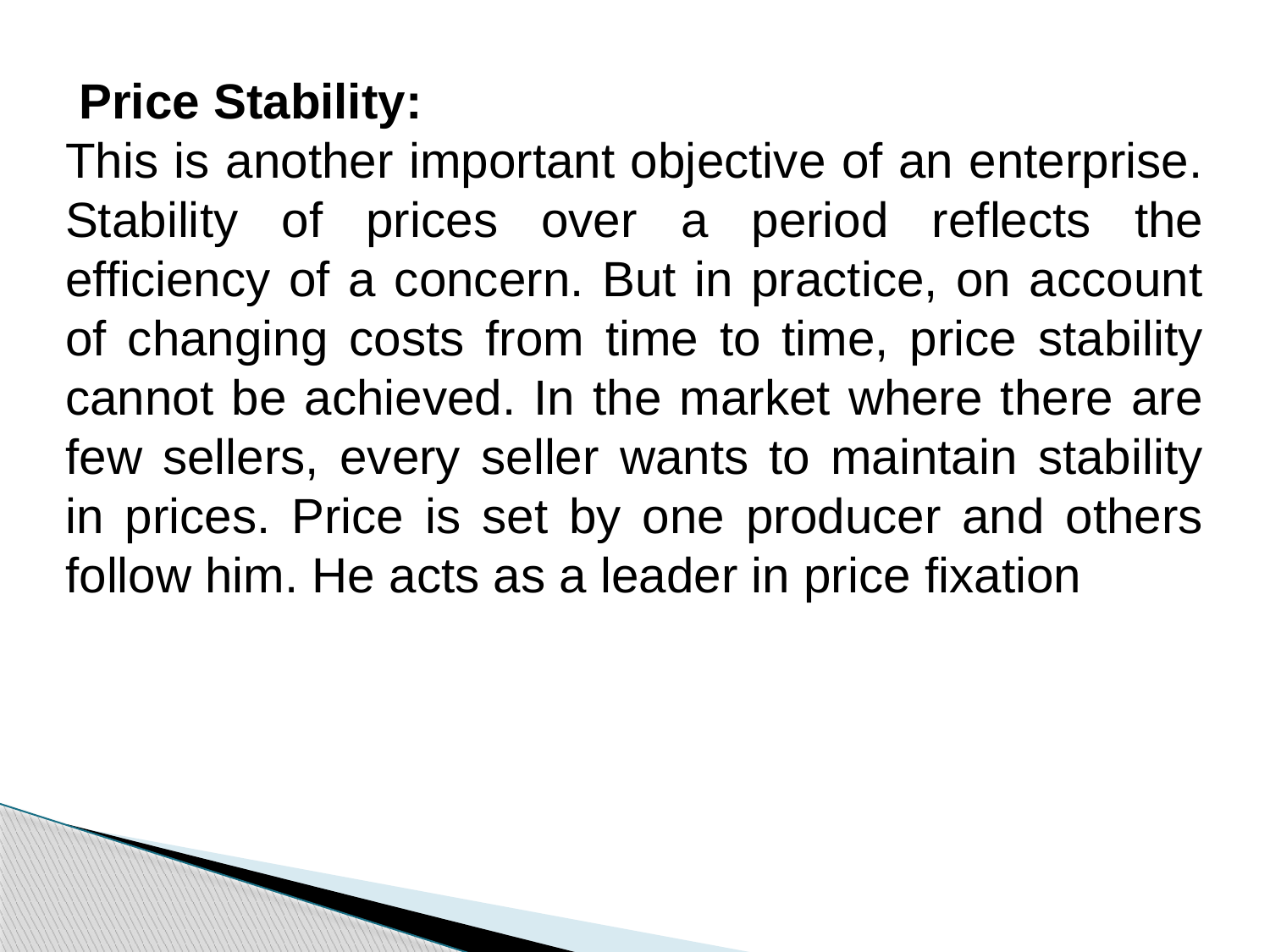

Price Stability:
This is another important objective of an enterprise. Stability of prices over a period reflects the efficiency of a concern. But in practice, on account of changing costs from time to time, price stability cannot be achieved. In the market where there are few sellers, every seller wants to maintain stability in prices. Price is set by one producer and others follow him. He acts as a leader in price fixation